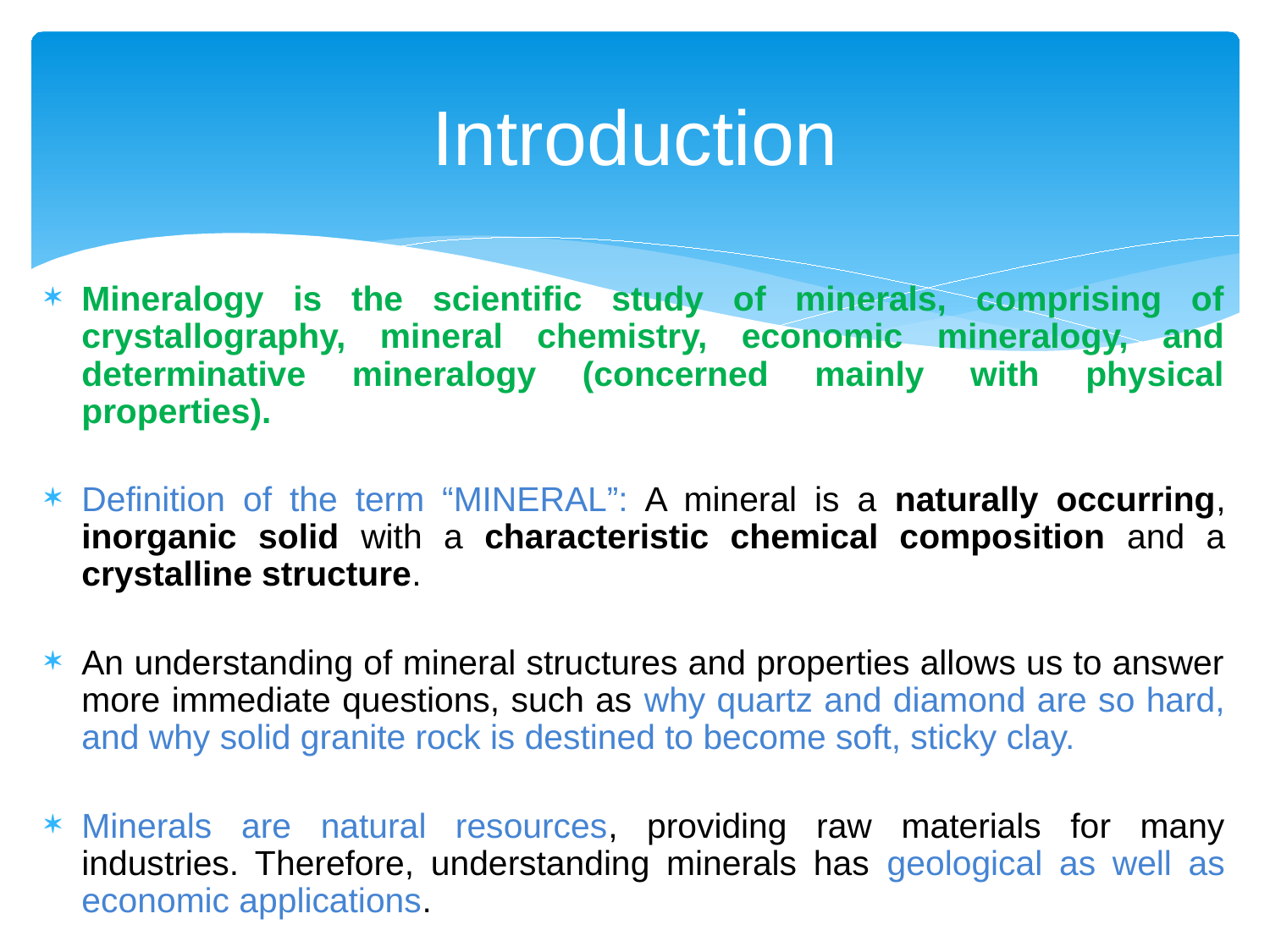

# Introduction
Mineralogy is the scientific study of minerals, comprising of crystallography, mineral chemistry, economic mineralogy, and determinative mineralogy (concerned mainly with physical properties).

Definition of the term “MINERAL”: A mineral is a naturally occurring, inorganic solid with a characteristic chemical composition and a crystalline structure.

An understanding of mineral structures and properties allows us to answer more immediate questions, such as why quartz and diamond are so hard, and why solid granite rock is destined to become soft, sticky clay.

Minerals are natural resources, providing raw materials for many industries. Therefore, understanding minerals has geological as well as economic applications.